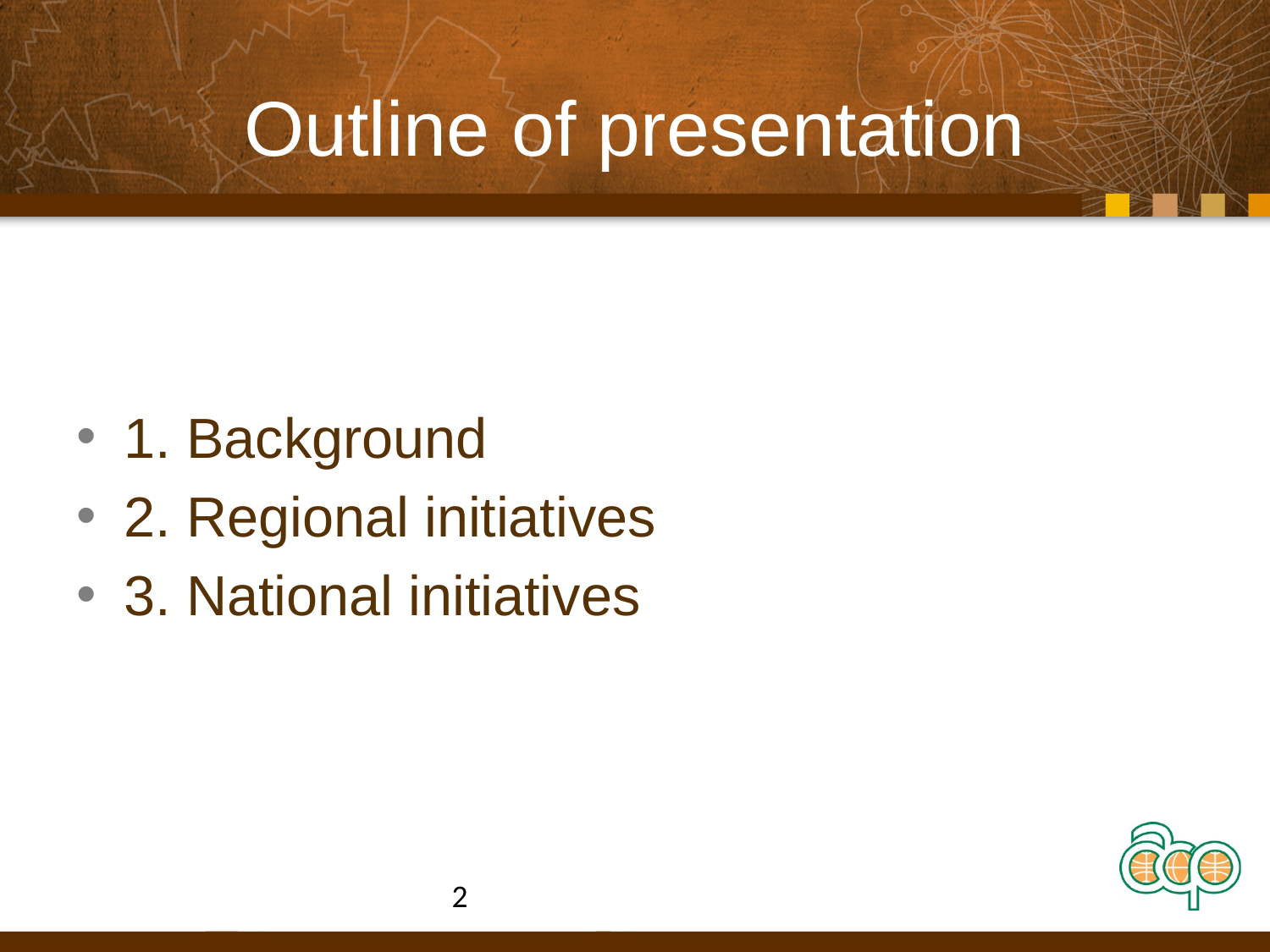

# Outline of presentation

1. Background
2. Regional initiatives
3. National initiatives
2